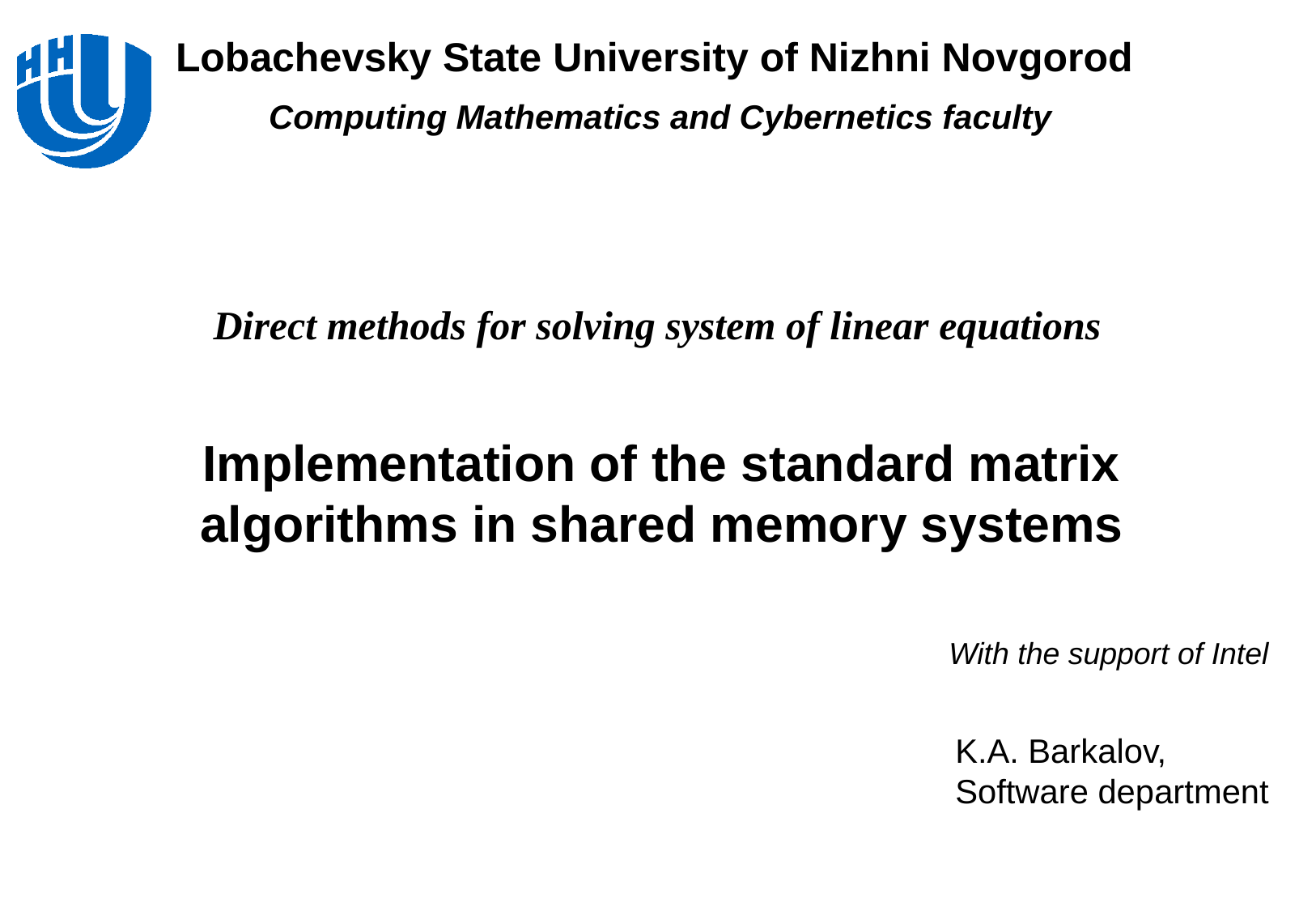

Direct methods for solving system of linear equations
# Implementation of the standard matrix algorithms in shared memory systems
With the support of Intel
K.A. Barkalov,
Software department